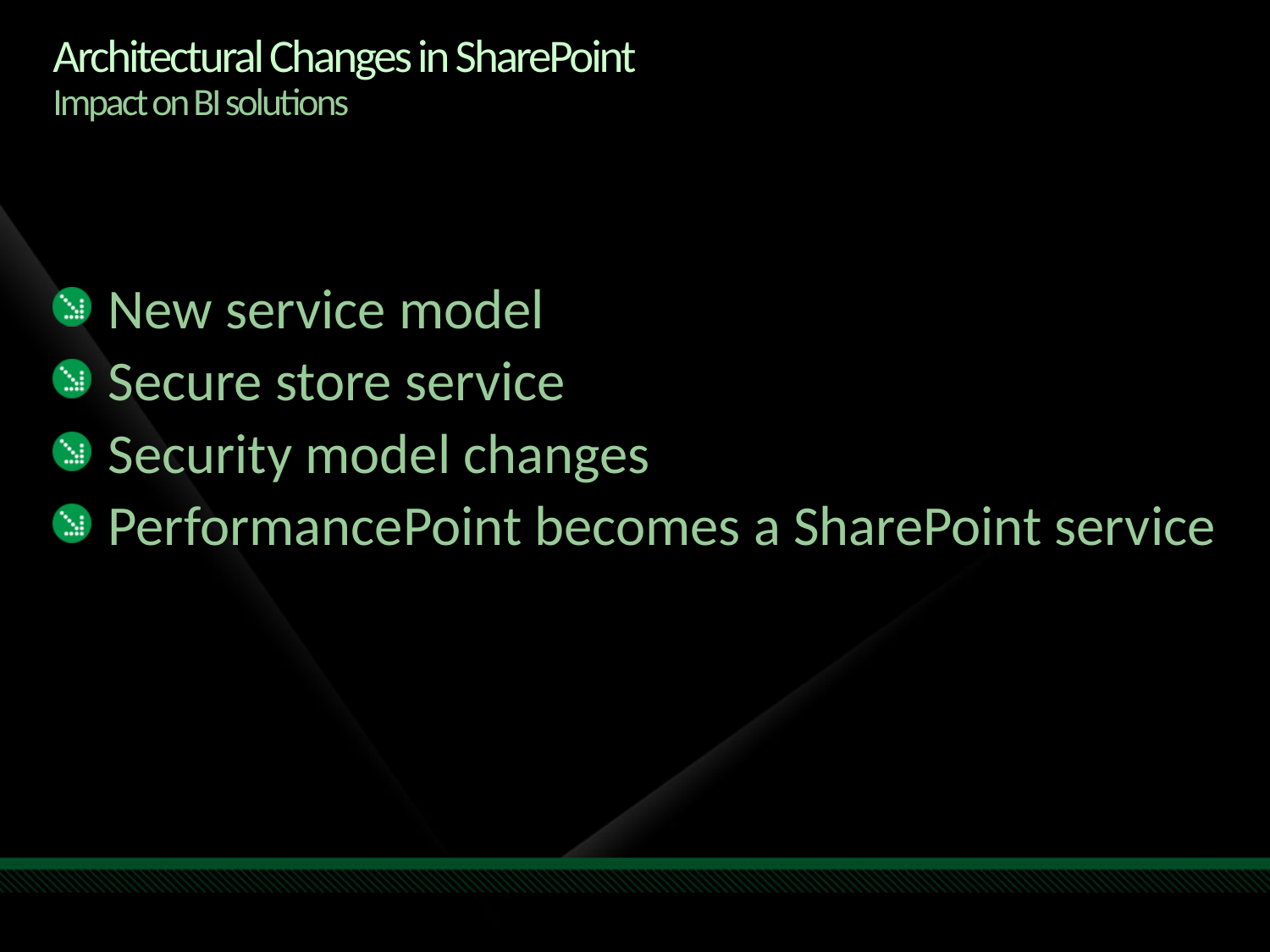

# Architectural Changes in SharePoint Impact on BI solutions

New service model
Secure store service
Security model changes
PerformancePoint becomes a SharePoint service